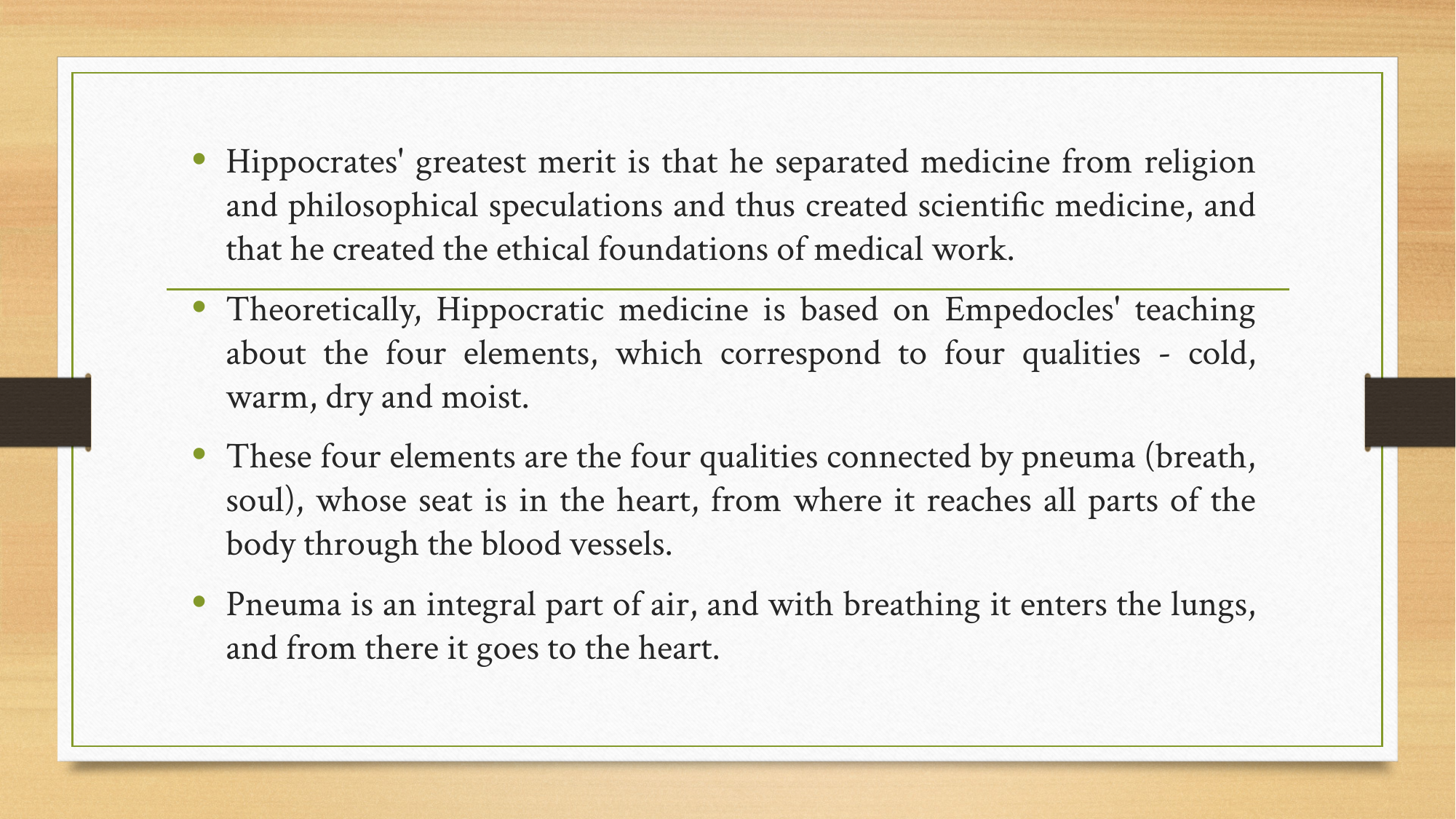

Hippocrates' greatest merit is that he separated medicine from religion and philosophical speculations and thus created scientific medicine, and that he created the ethical foundations of medical work.
Theoretically, Hippocratic medicine is based on Empedocles' teaching about the four elements, which correspond to four qualities - cold, warm, dry and moist.
These four elements are the four qualities connected by pneuma (breath, soul), whose seat is in the heart, from where it reaches all parts of the body through the blood vessels.
Pneuma is an integral part of air, and with breathing it enters the lungs, and from there it goes to the heart.